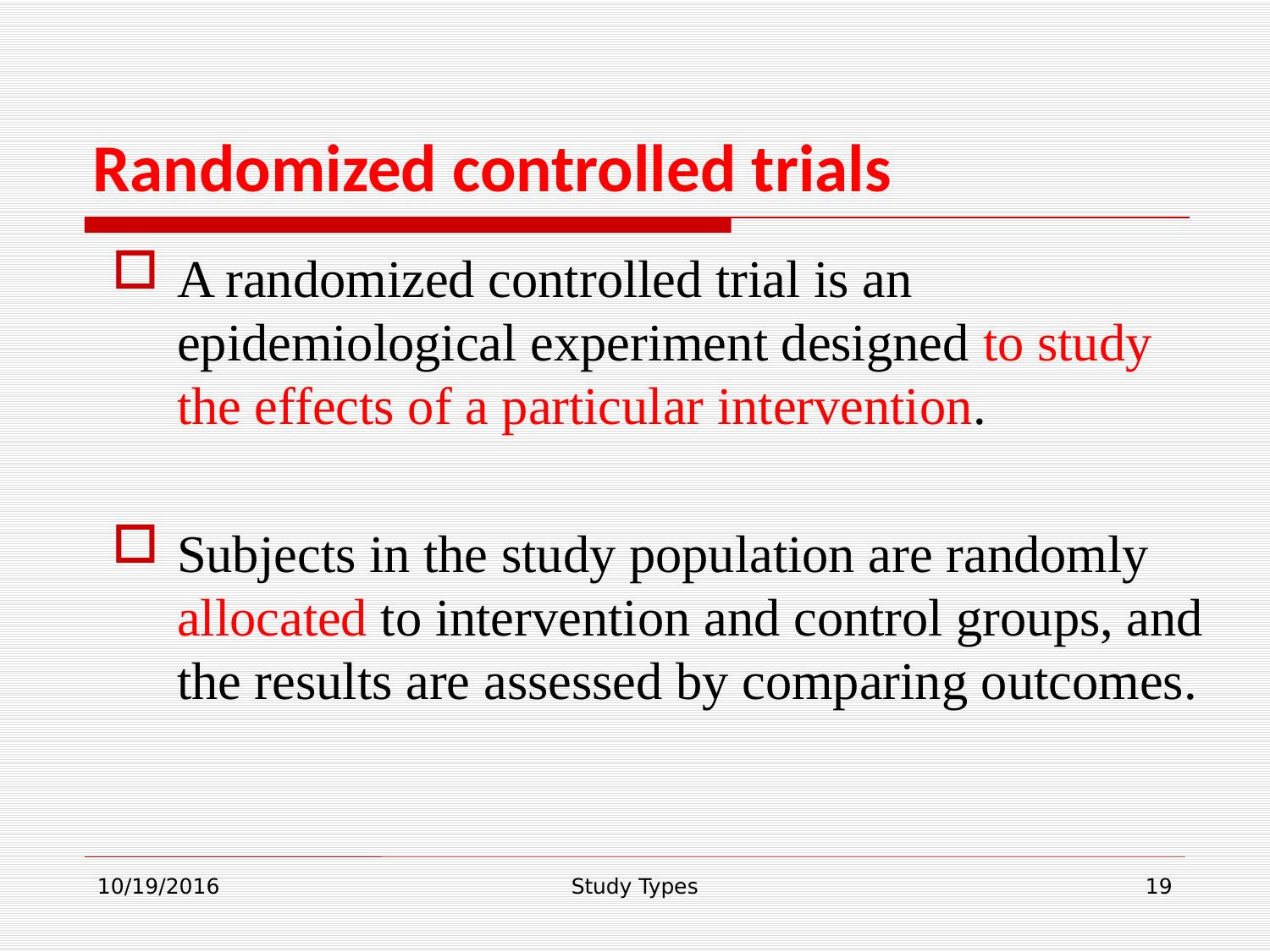

# Randomized controlled trials
A randomized controlled trial is an epidemiological experiment designed to study the effects of a particular intervention.

Subjects in the study population are randomly allocated to intervention and control groups, and the results are assessed by comparing outcomes.
10/19/2016
Study Types
19